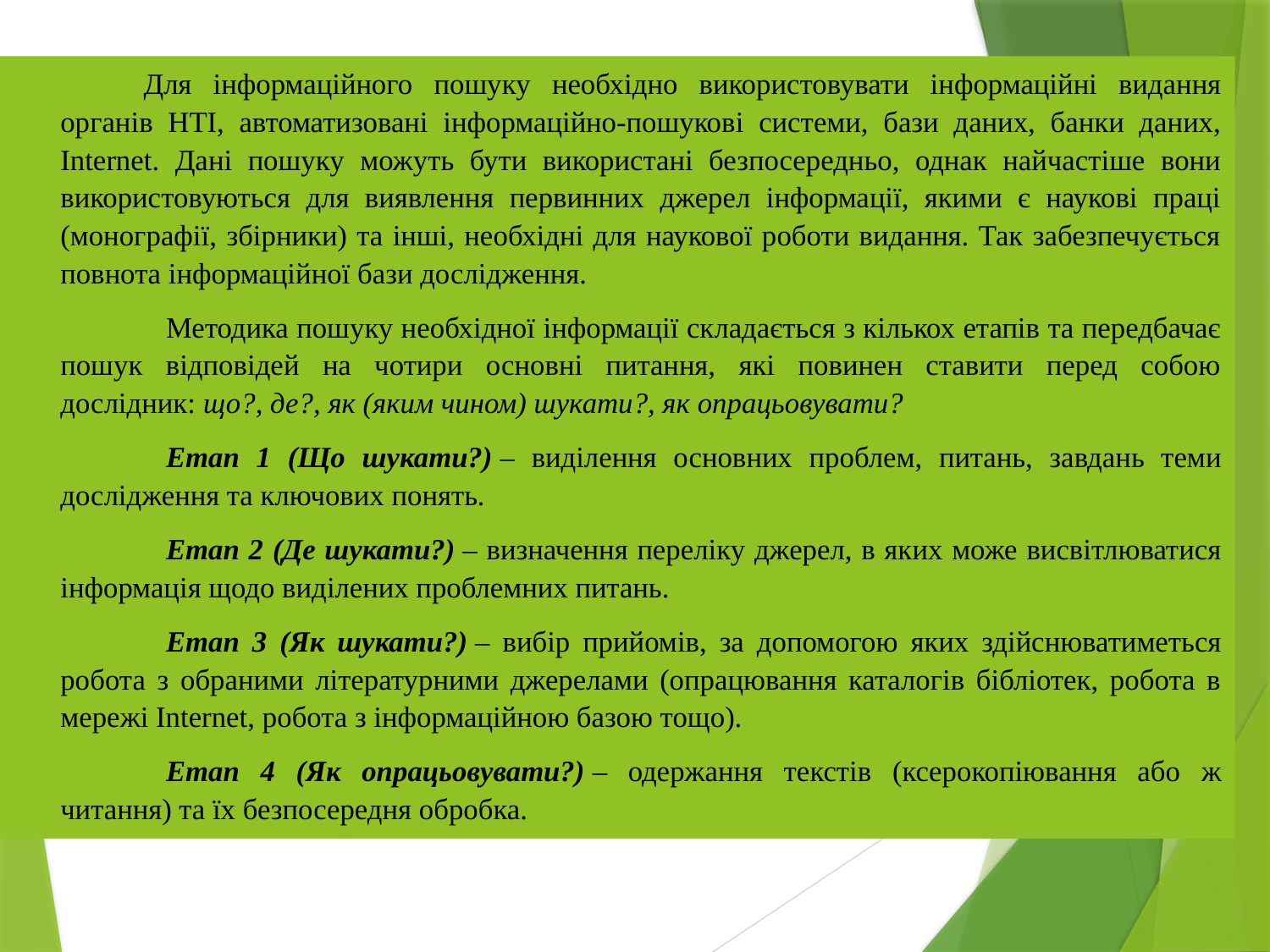

Для інформаційного пошуку необхідно використовувати інформаційні видання органів НТІ, автоматизовані інформаційно-пошукові системи, бази даних, банки даних, Internet. Дані пошуку можуть бути використані безпосередньо, однак найчастіше вони використовуються для виявлення первинних джерел інформації, якими є наукові праці (монографії, збірники) та інші, необхідні для наукової роботи видання. Так забезпечується повнота інформаційної бази дослідження.
   Методика пошуку необхідної інформації складається з кількох етапів та передбачає пошук відповідей на чотири основні питання, які повинен ставити перед собою дослідник: що?, де?, як (яким чином) шукати?, як опрацьовувати?
   Етап 1 (Що шукати?) – виділення основних проблем, питань, завдань теми дослідження та ключових понять.
   Етап 2 (Де шукати?) – визначення переліку джерел, в яких може висвітлюватися інформація щодо виділених проблемних питань.
   Етап 3 (Як шукати?) – вибір прийомів, за допомогою яких здійснюватиметься робота з обраними літературними джерелами (опрацювання каталогів бібліотек, робота в мережі Internet, робота з інформаційною базою тощо).
   Етап 4 (Як опрацьовувати?) – одержання текстів (ксерокопіювання або ж читання) та їх безпосередня обробка.